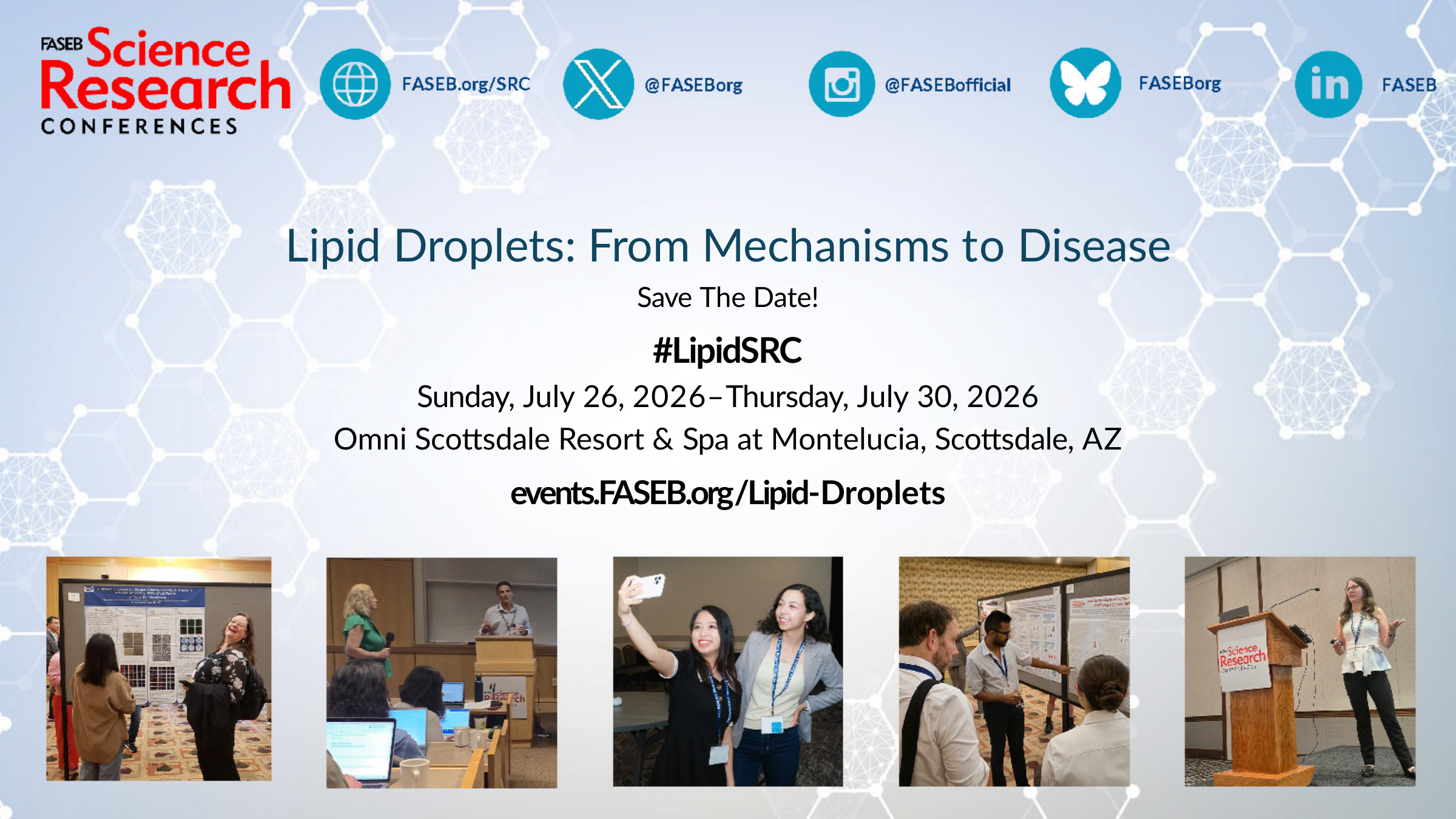

# Lipid Droplets: From Mechanisms to Disease
Save The Date!
#LipidSRC
Sunday, July 26, 2026–Thursday, July 30, 2026
Omni Scottsdale Resort & Spa at Montelucia, Scottsdale, AZ
events.FASEB.org/Lipid-Droplets